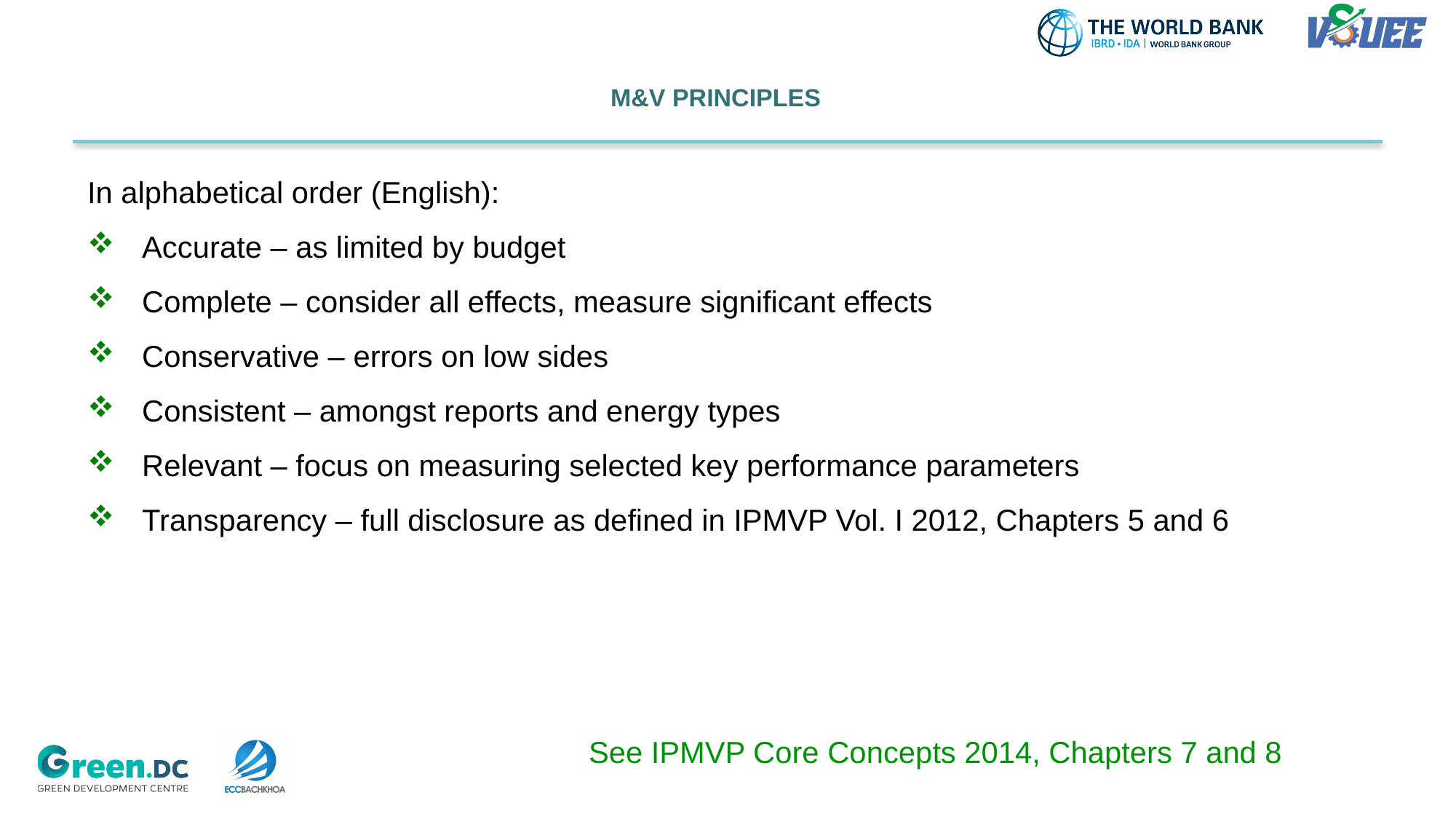

# M&V PRINCIPLES
In alphabetical order (English):
Accurate – as limited by budget
Complete – consider all effects, measure significant effects
Conservative – errors on low sides
Consistent – amongst reports and energy types
Relevant – focus on measuring selected key performance parameters
Transparency – full disclosure as defined in IPMVP Vol. I 2012, Chapters 5 and 6
See IPMVP Core Concepts 2014, Chapters 7 and 8